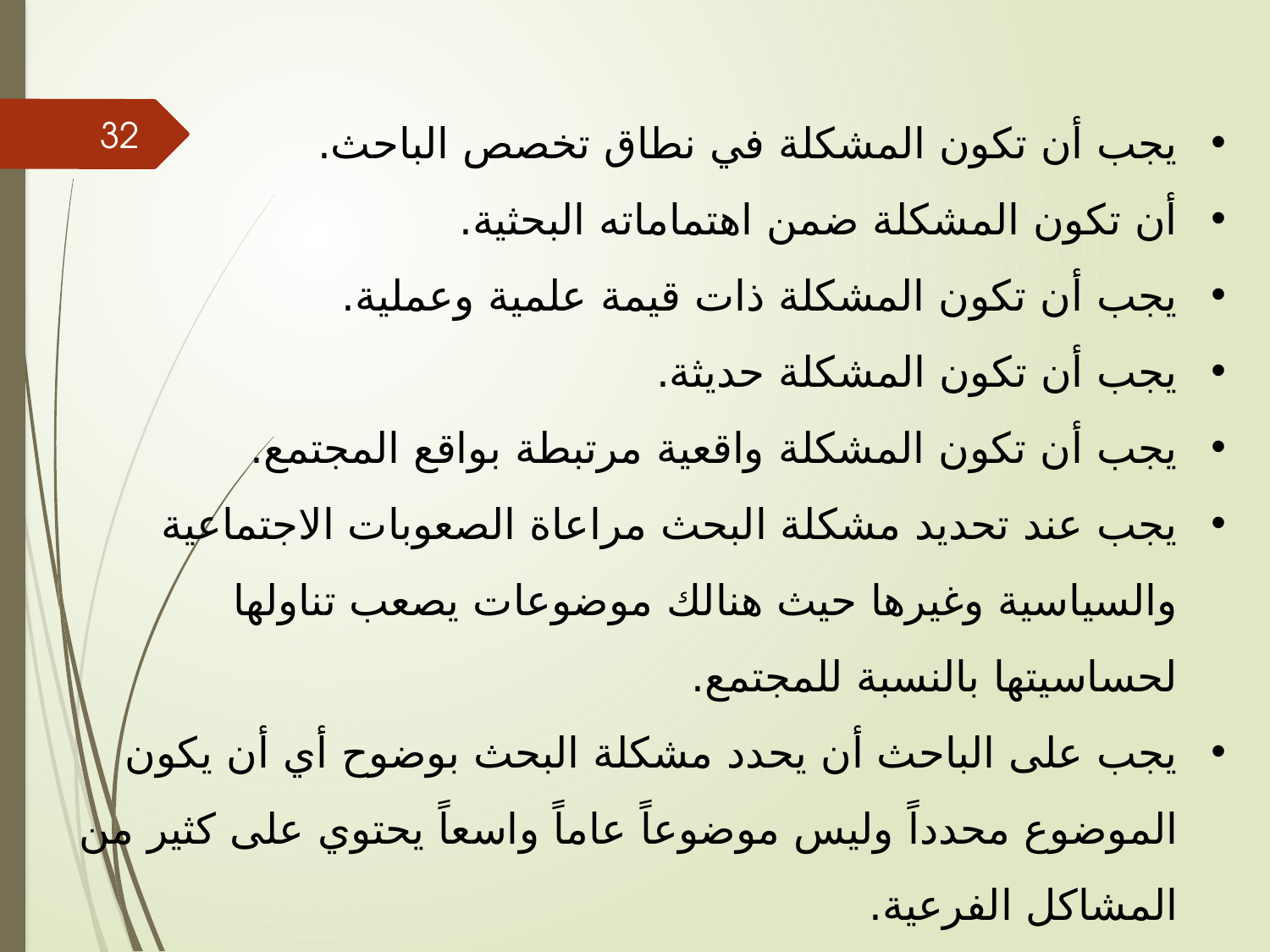

يجب أن تكون المشكلة في نطاق تخصص الباحث.
أن تكون المشكلة ضمن اهتماماته البحثية.
يجب أن تكون المشكلة ذات قيمة علمية وعملية.
يجب أن تكون المشكلة حديثة.
يجب أن تكون المشكلة واقعية مرتبطة بواقع المجتمع.
يجب عند تحديد مشكلة البحث مراعاة الصعوبات الاجتماعية والسياسية وغيرها حيث هنالك موضوعات يصعب تناولها لحساسيتها بالنسبة للمجتمع.
يجب على الباحث أن يحدد مشكلة البحث بوضوح أي أن يكون الموضوع محدداً وليس موضوعاً عاماً واسعاً يحتوي على كثير من المشاكل الفرعية.
على الباحث أن يشرح المصطلحات التي سوف يستخدمها في بحثه حتى يتلافي اللبس ويتمكن من توصيل ما يريد للقارئ.
32